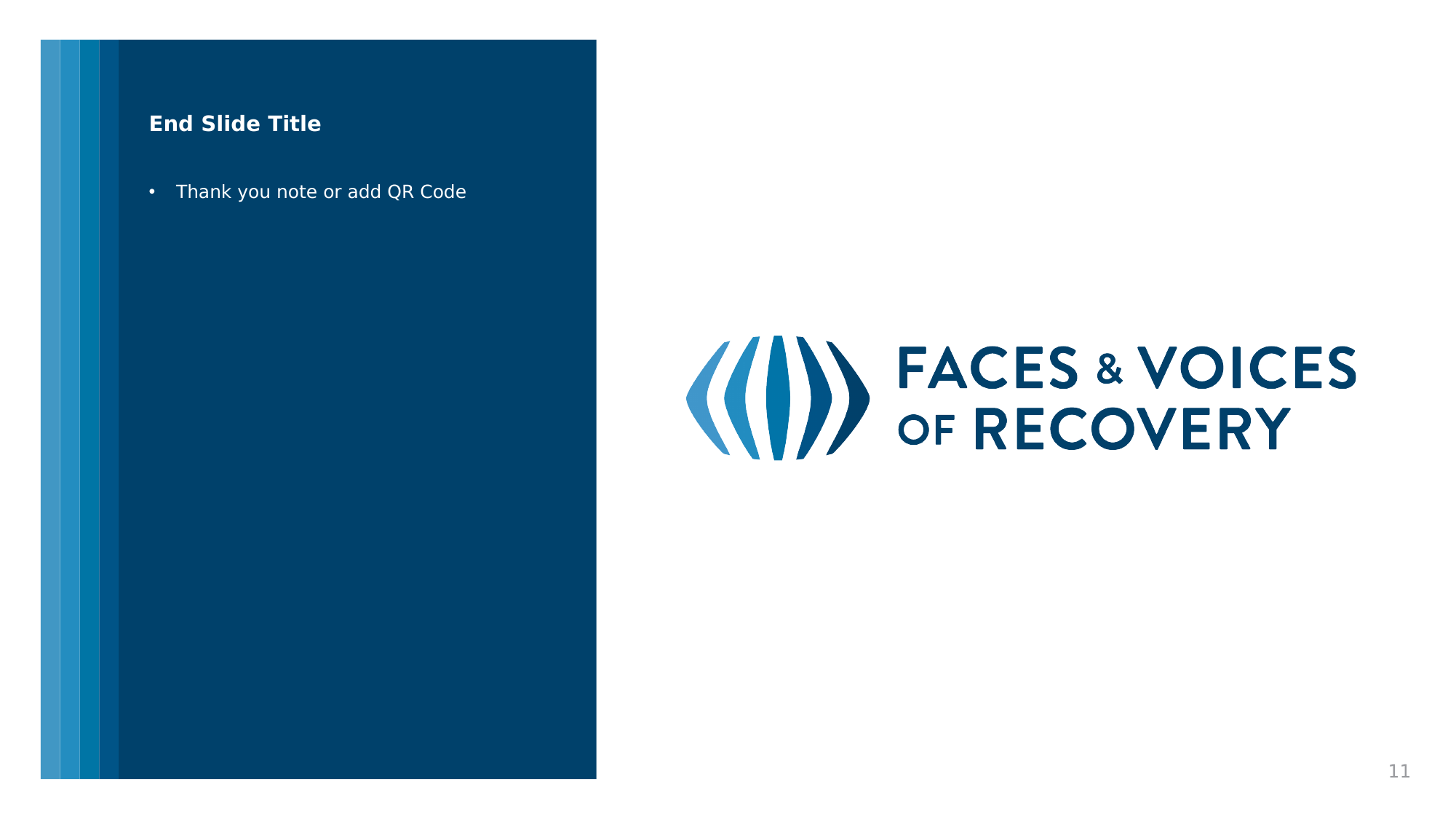

# End Slide Title
Thank you note or add QR Code
11